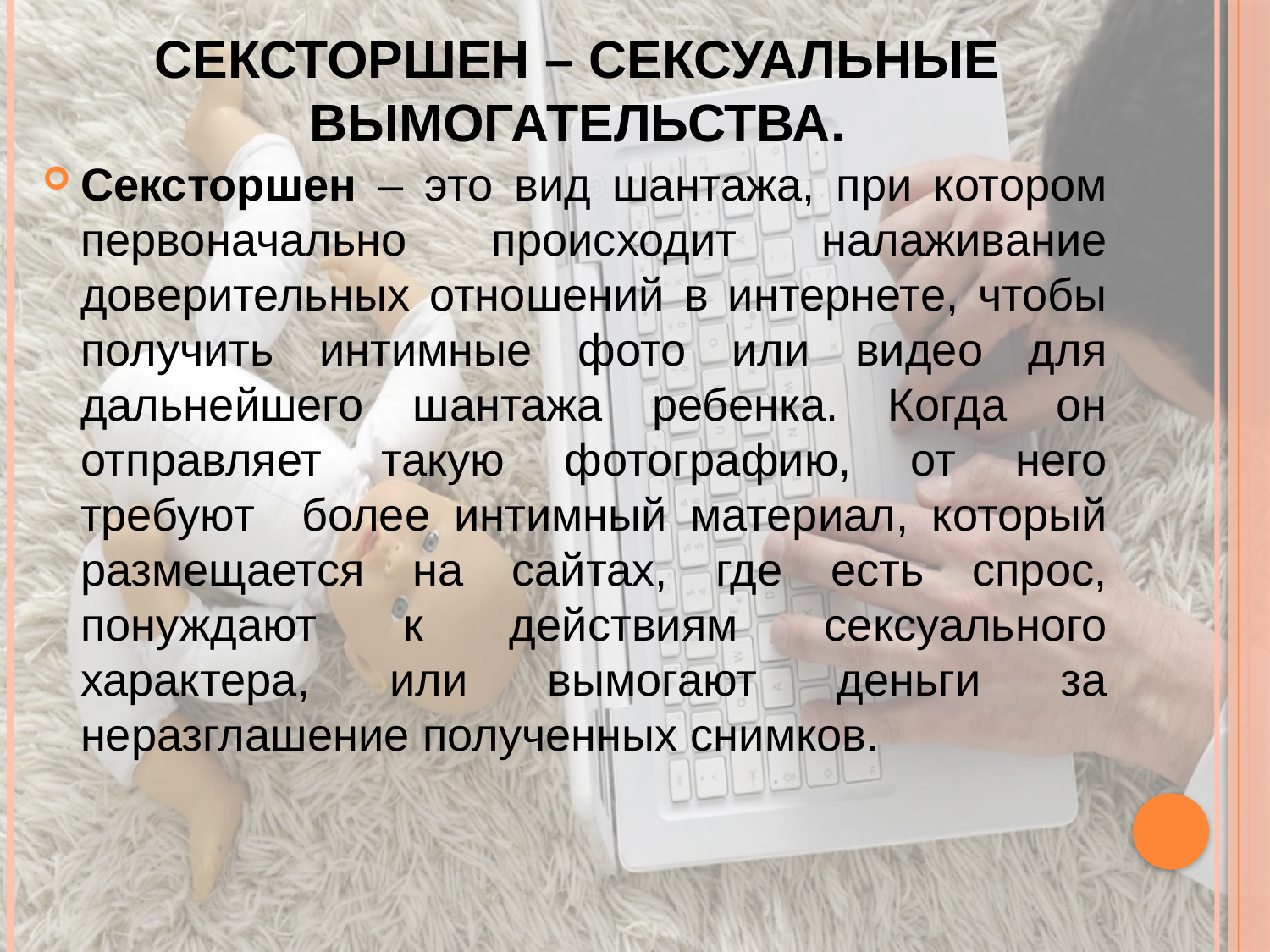

# Сексторшен – сексуальные вымогательства.
Сексторшен – это вид шантажа, при котором первоначально происходит налаживание доверительных отношений в интернете, чтобы получить интимные фото или видео для дальнейшего шантажа ребенка. Когда он отправляет такую фотографию, от него требуют  более интимный материал, который размещается на сайтах, где есть спрос, понуждают к действиям сексуального характера, или вымогают деньги за неразглашение полученных снимков.